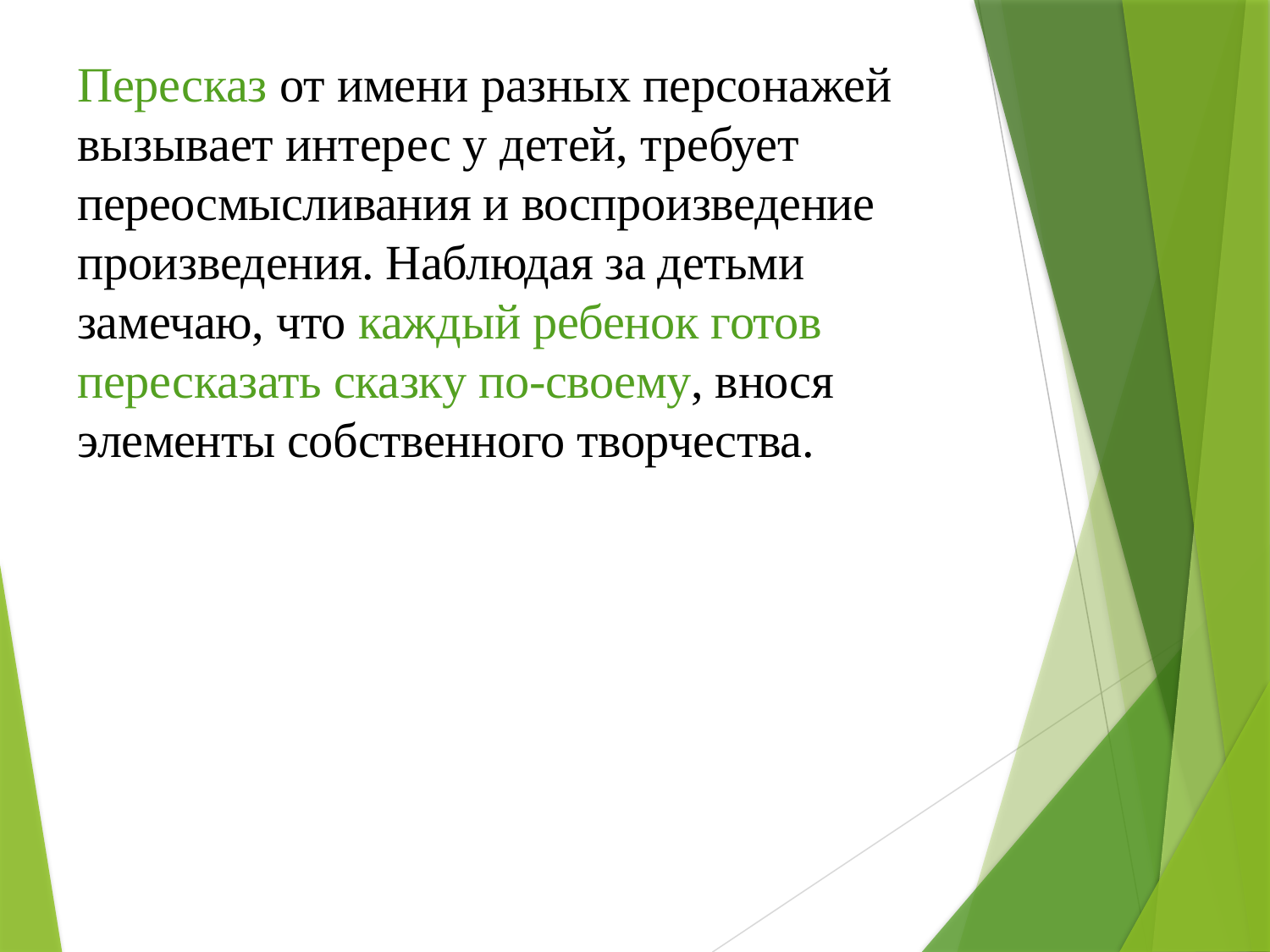

Пересказ от имени разных персонажей вызывает интерес у детей, требует переосмысливания и воспроизведение произведения. Наблюдая за детьми замечаю, что каждый ребенок готов пересказать сказку по-своему, внося элементы собственного творчества.